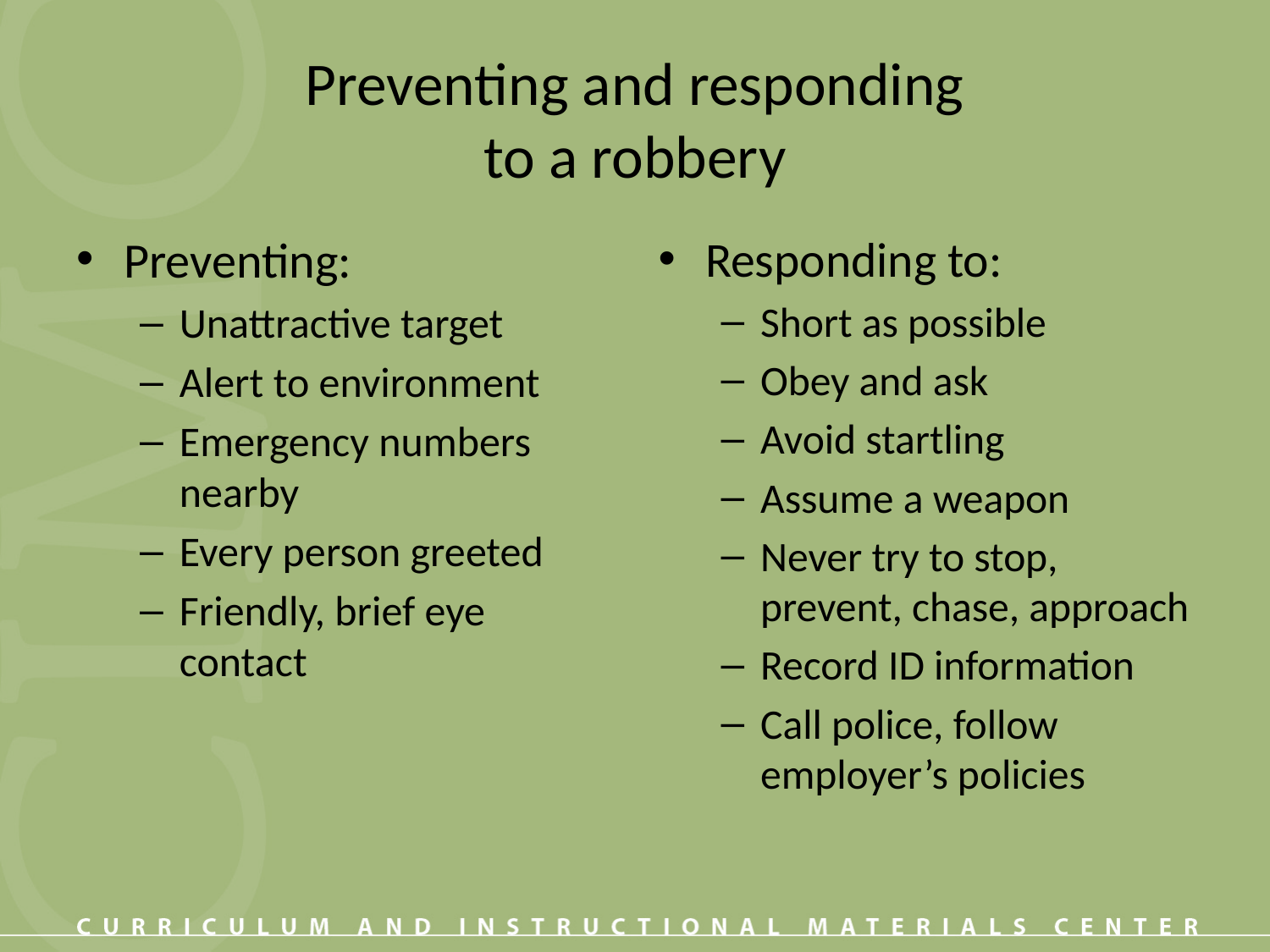

# Preventing and responding to a robbery
Preventing:
Unattractive target
Alert to environment
Emergency numbers nearby
Every person greeted
Friendly, brief eye contact
Responding to:
Short as possible
Obey and ask
Avoid startling
Assume a weapon
Never try to stop, prevent, chase, approach
Record ID information
Call police, follow employer’s policies